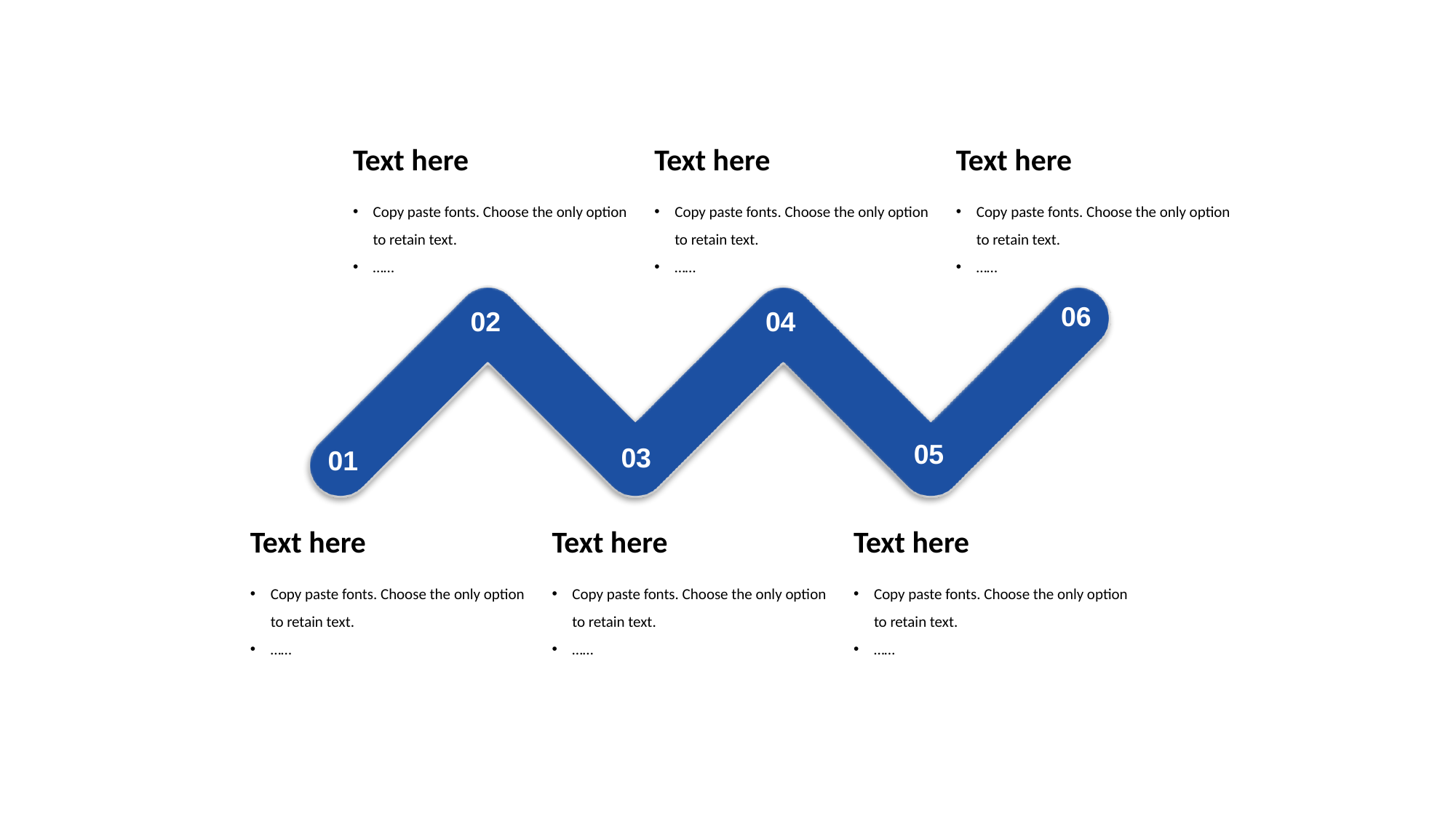

Text here
Text here
Text here

06
02
04
05
03
01
Copy paste fonts. Choose the only option to retain text.
……
Copy paste fonts. Choose the only option to retain text.
……
Copy paste fonts. Choose the only option to retain text.
……
Text here
Text here
Text here
Copy paste fonts. Choose the only option to retain text.
……
Copy paste fonts. Choose the only option to retain text.
……
Copy paste fonts. Choose the only option to retain text.
……